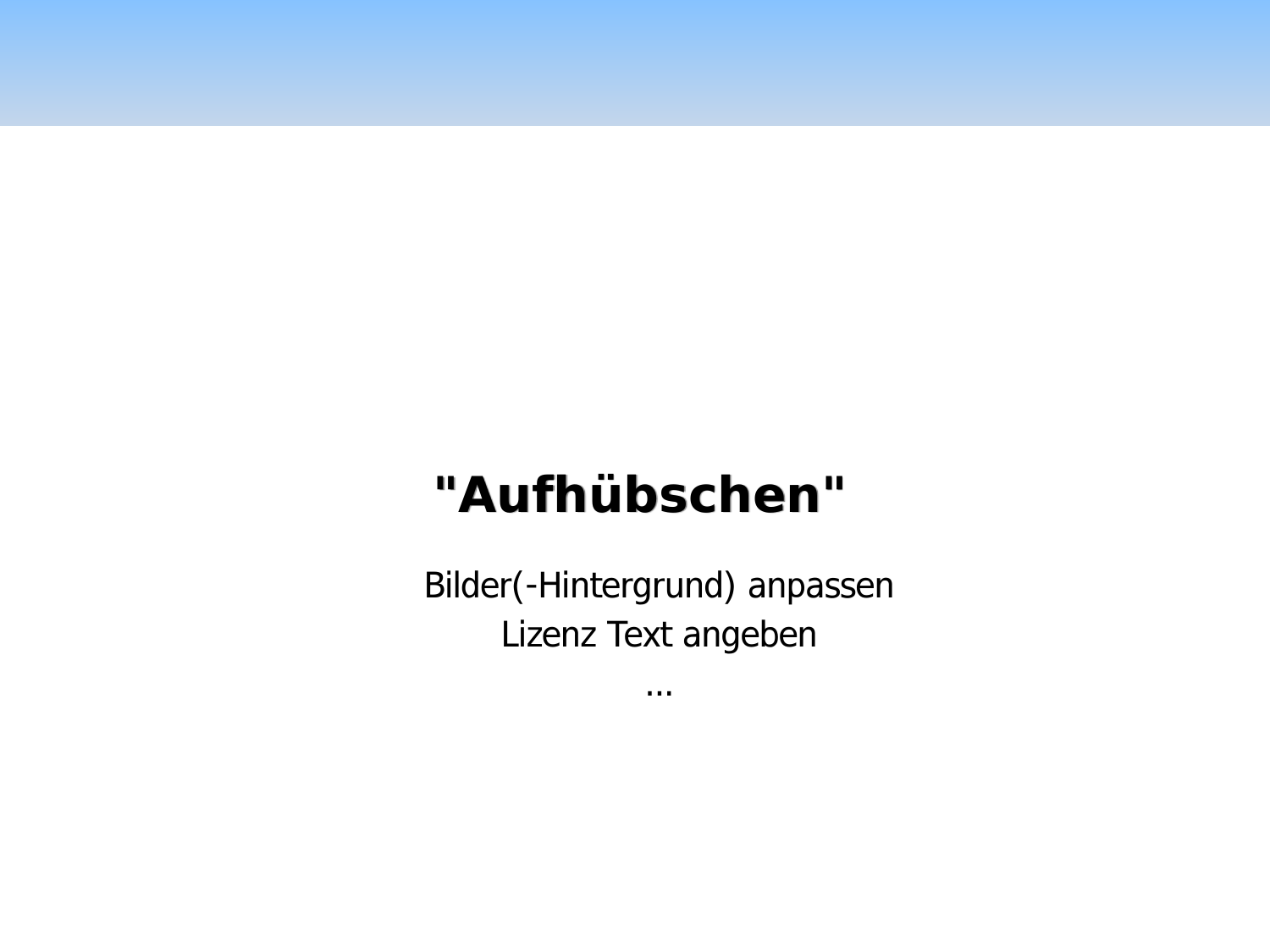

# "Aufhübschen"
Bilder(-Hintergrund) anpassen
Lizenz Text angeben
…